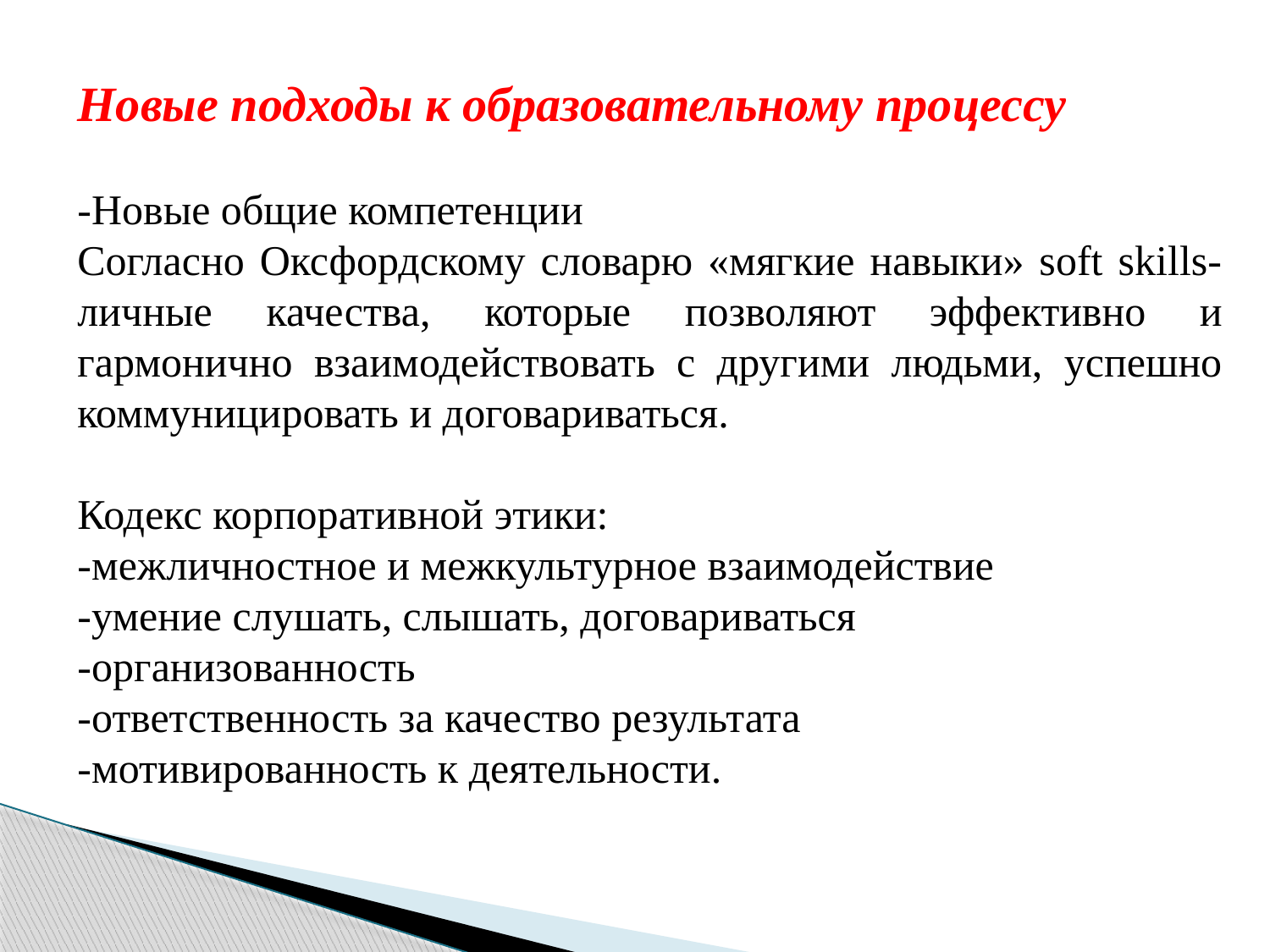

Новые подходы к образовательному процессу

-Новые общие компетенции
Согласно Оксфордскому словарю «мягкие навыки» soft skills- личные качества, которые позволяют эффективно и гармонично взаимодействовать с другими людьми, успешно коммуницировать и договариваться.

Кодекс корпоративной этики:
-межличностное и межкультурное взаимодействие
-умение слушать, слышать, договариваться
-организованность
-ответственность за качество результата
-мотивированность к деятельности.